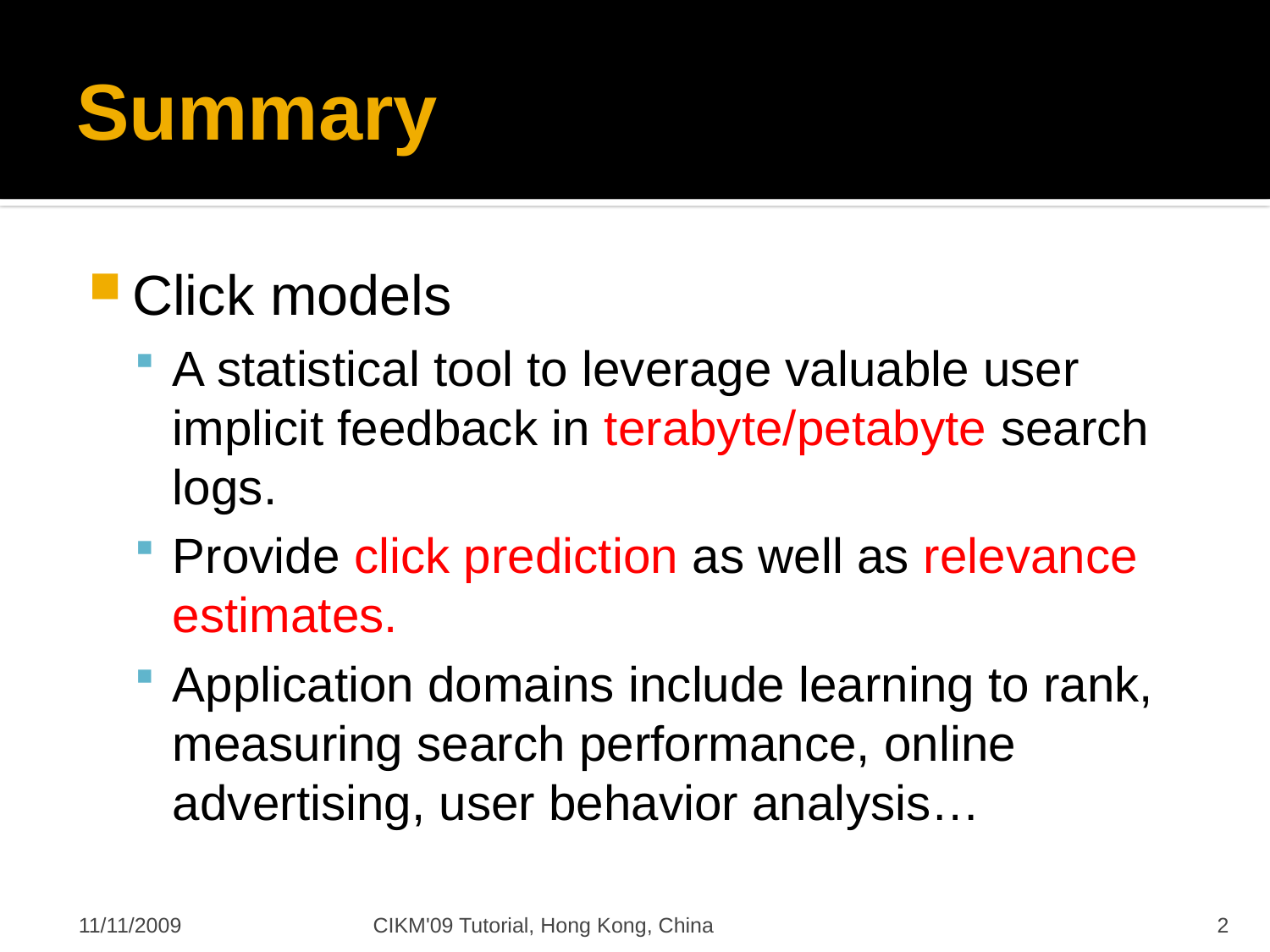

# Summary
Click models
A statistical tool to leverage valuable user implicit feedback in terabyte/petabyte search logs.
Provide click prediction as well as relevance estimates.
Application domains include learning to rank, measuring search performance, online advertising, user behavior analysis…

11/11/2009
CIKM'09 Tutorial, Hong Kong, China
2